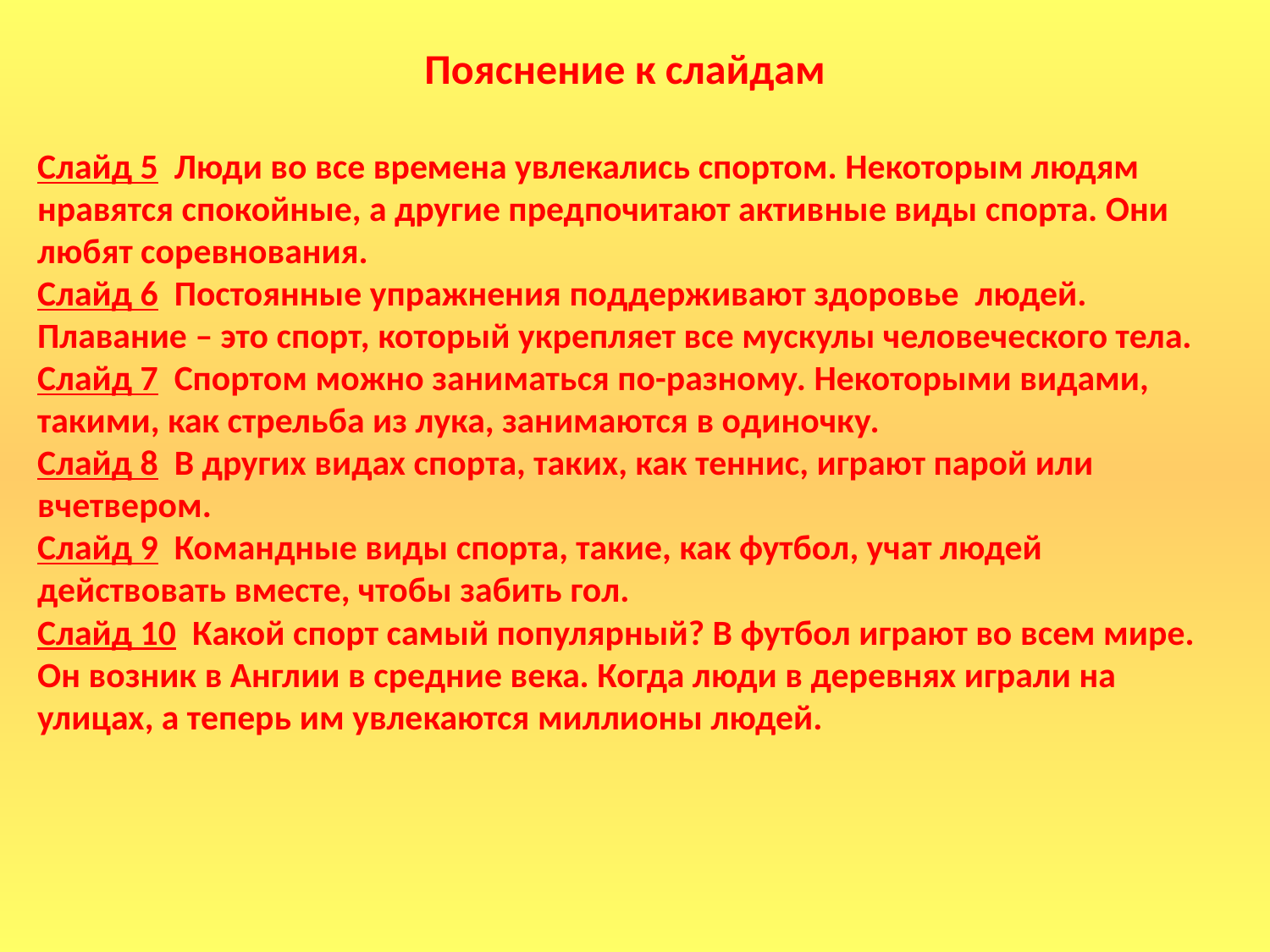

Пояснение к слайдам

Слайд 5  Люди во все времена увлекались спортом. Некоторым людям нравятся спокойные, а другие предпочитают активные виды спорта. Они любят соревнования.
Слайд 6  Постоянные упражнения поддерживают здоровье  людей. Плавание – это спорт, который укрепляет все мускулы человеческого тела.
Слайд 7  Спортом можно заниматься по-разному. Некоторыми видами, такими, как стрельба из лука, занимаются в одиночку.
Слайд 8  В других видах спорта, таких, как теннис, играют парой или вчетвером.
Слайд 9  Командные виды спорта, такие, как футбол, учат людей действовать вместе, чтобы забить гол.
Слайд 10  Какой спорт самый популярный? В футбол играют во всем мире. Он возник в Англии в средние века. Когда люди в деревнях играли на улицах, а теперь им увлекаются миллионы людей.